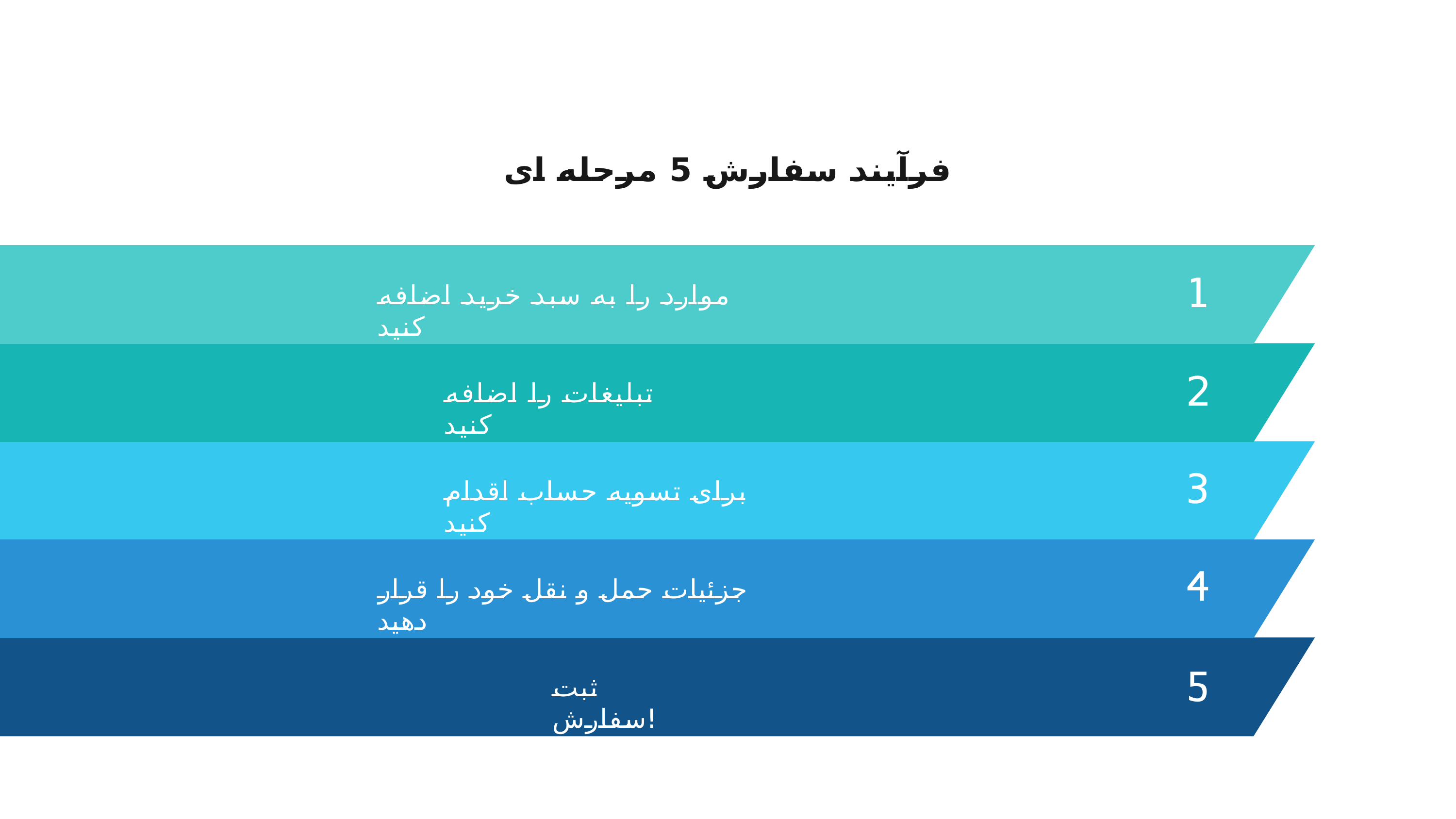

# فرآیند سفارش 5 مرحله ای

1
موارد را به سبد خرید اضافه کنید

2
تبلیغات را اضافه کنید

3
برای تسویه حساب اقدام کنید

4
جزئیات حمل و نقل خود را قرار دهید

5
ثبت سفارش!